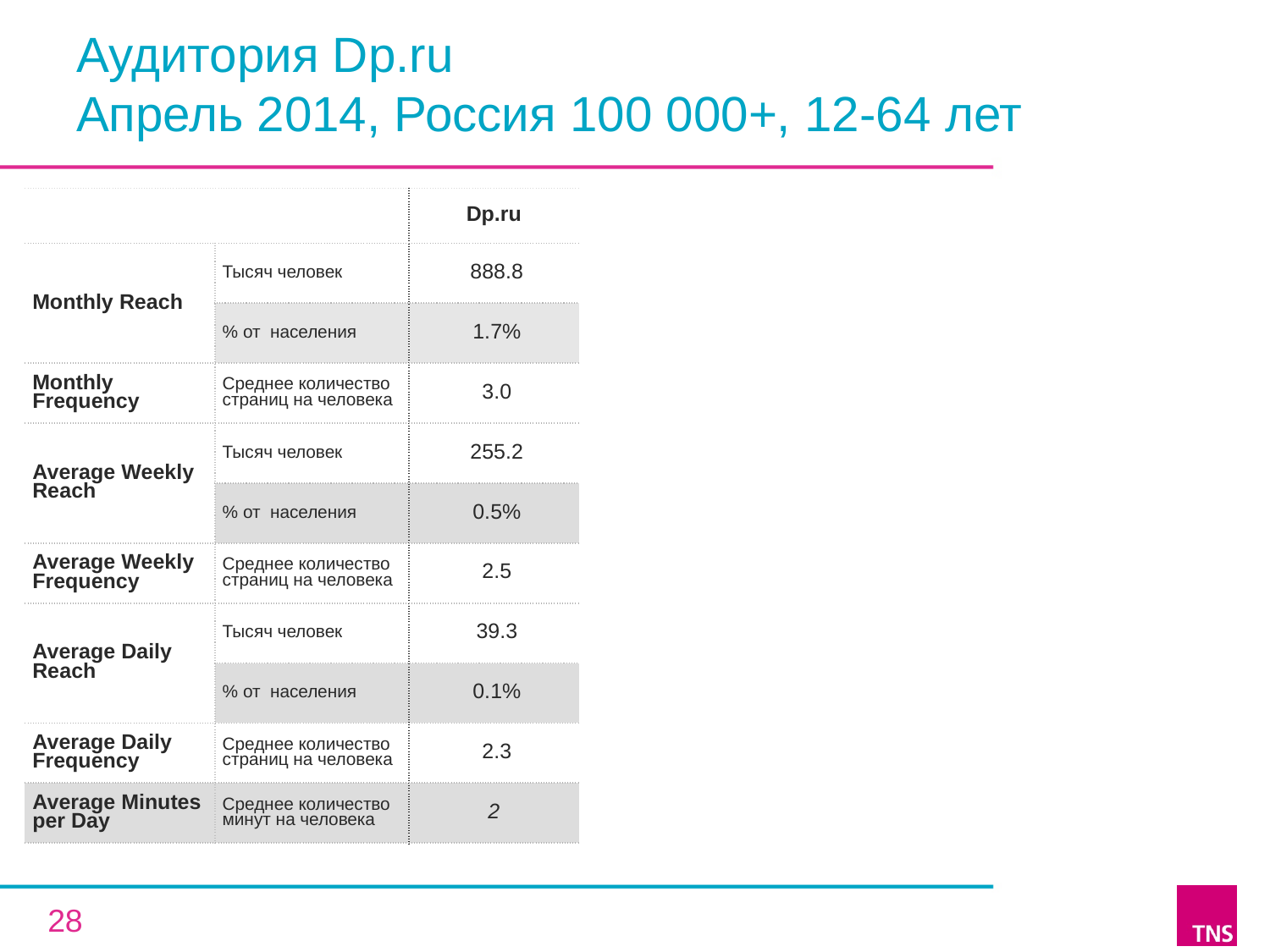

# Аудитория Dp.ru Апрель 2014, Россия 100 000+, 12-64 лет
|  |  | Dp.ru |
| --- | --- | --- |
| Monthly Reach | Тысяч человек | 888.8 |
|  | % от населения | 1.7% |
| Monthly Frequency | Среднее количество страниц на человека | 3.0 |
| Average Weekly Reach | Тысяч человек | 255.2 |
|  | % от населения | 0.5% |
| Average Weekly Frequency | Среднее количество страниц на человека | 2.5 |
| Average Daily Reach | Тысяч человек | 39.3 |
|  | % от населения | 0.1% |
| Average Daily Frequency | Среднее количество страниц на человека | 2.3 |
| Average Minutes per Day | Среднее количество минут на человека | 2 |

28